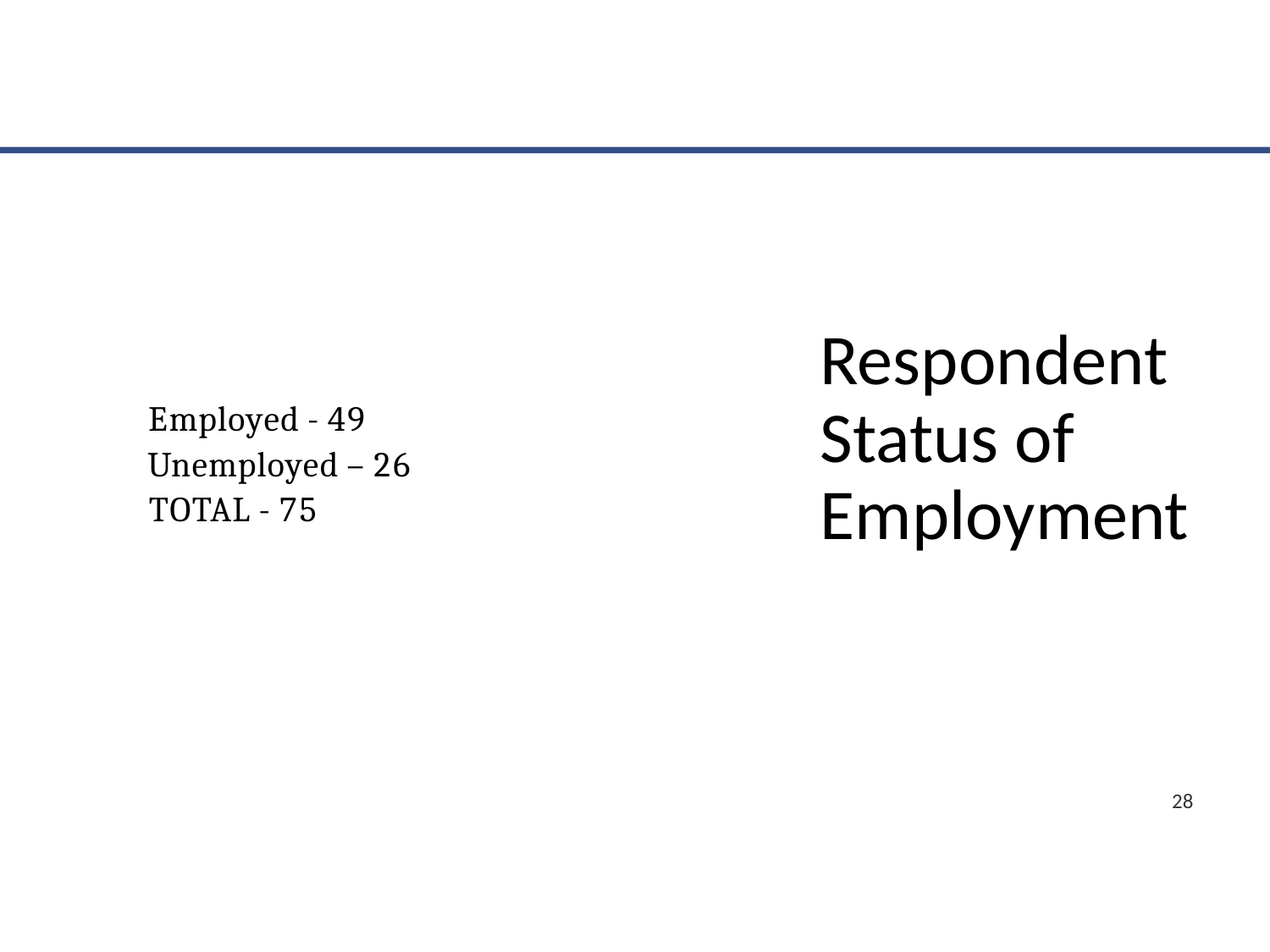

Respondent Status of Employment
Respondent Status of Employment

Employed - 49
Unemployed – 26
TOTAL - 75
28